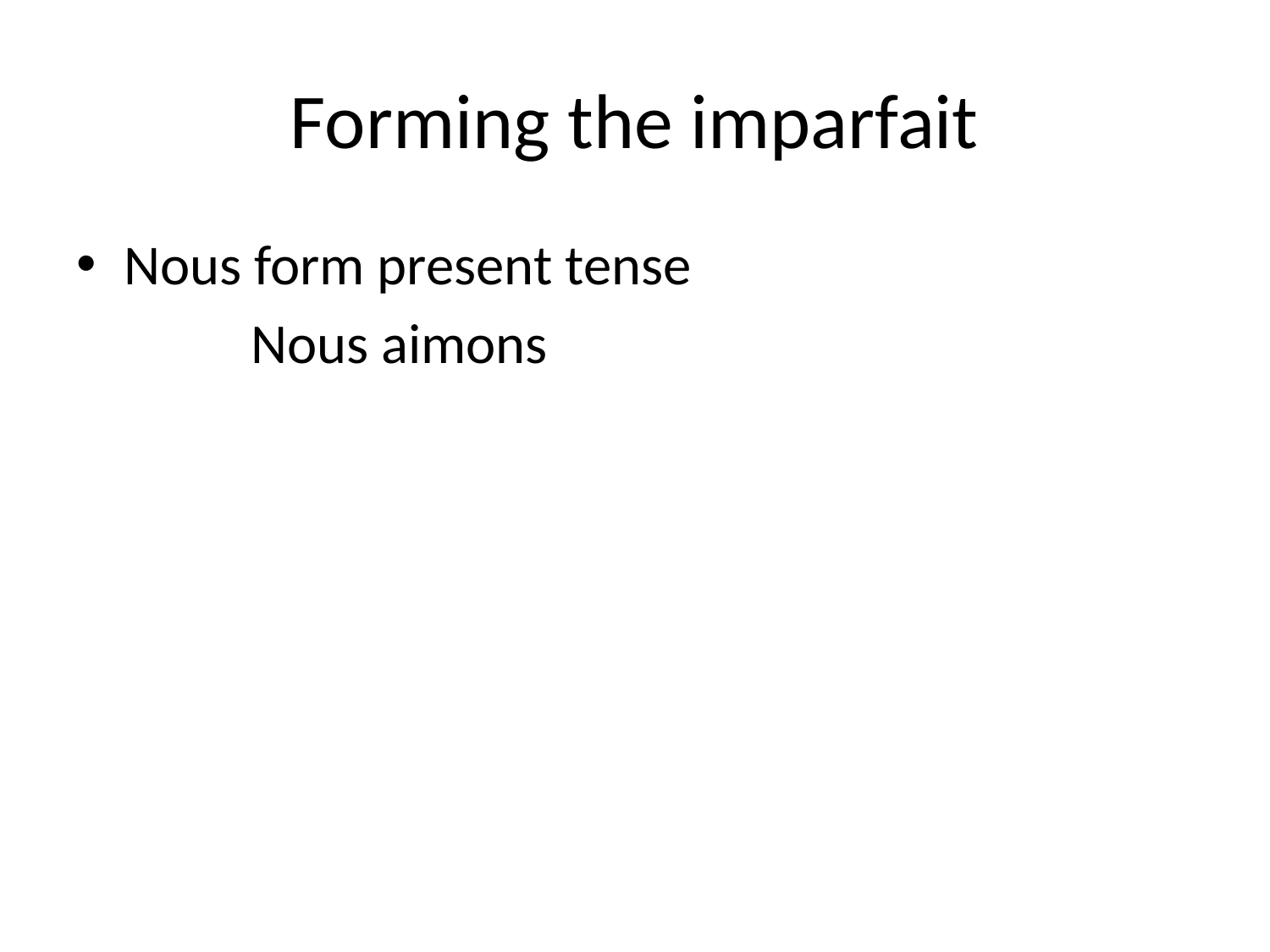

# Forming the imparfait
Nous form present tense
		Nous aimons